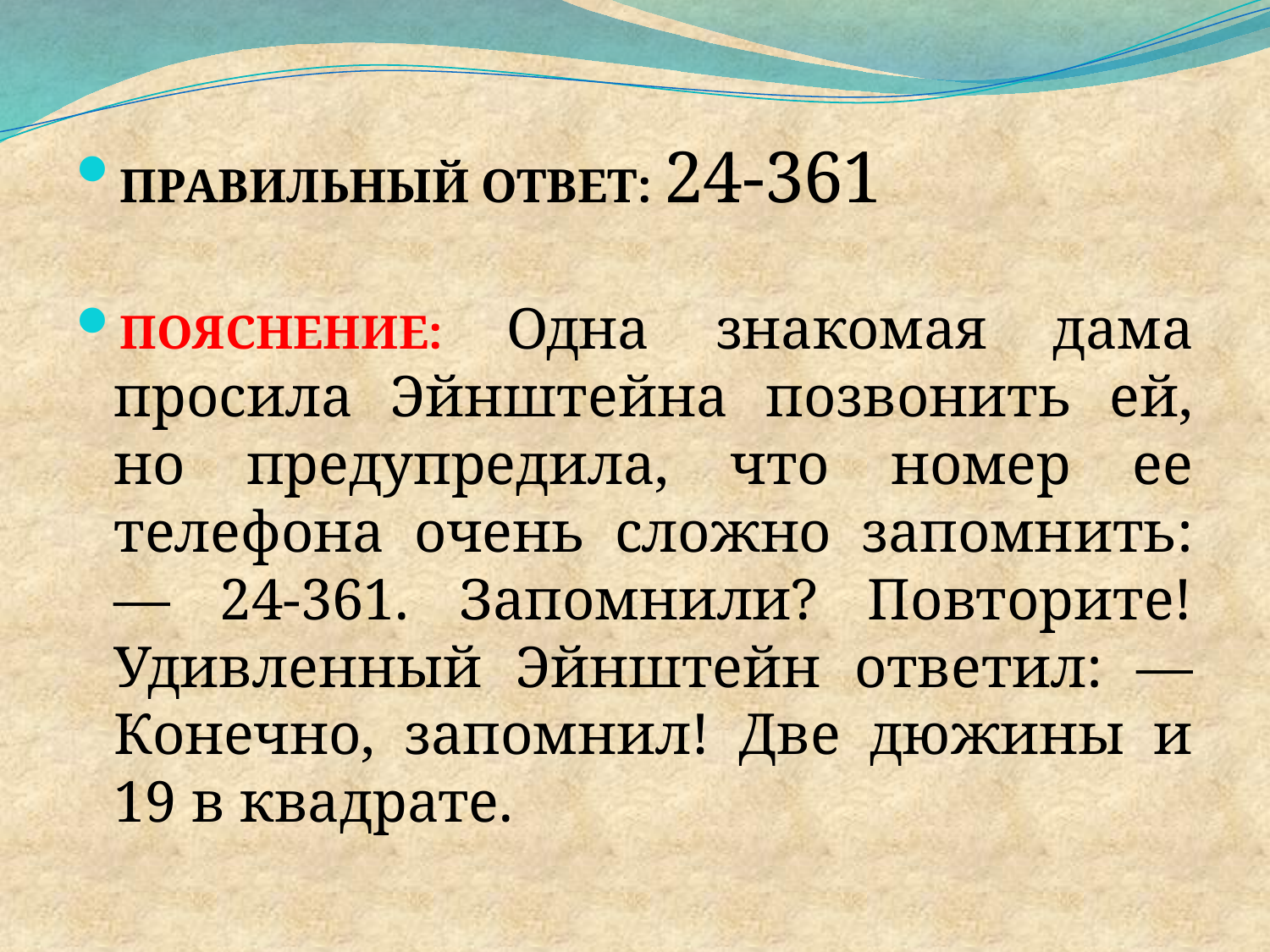

ПРАВИЛЬНЫЙ ОТВЕТ: 24-361

ПОЯСНЕНИЕ: Одна знакомая дама просила Эйнштейна позвонить ей, но предупредила, что номер ее телефона очень сложно запомнить: — 24-361. Запомнили? Повторите! Удивленный Эйнштейн ответил: — Конечно, запомнил! Две дюжины и 19 в квадрате.